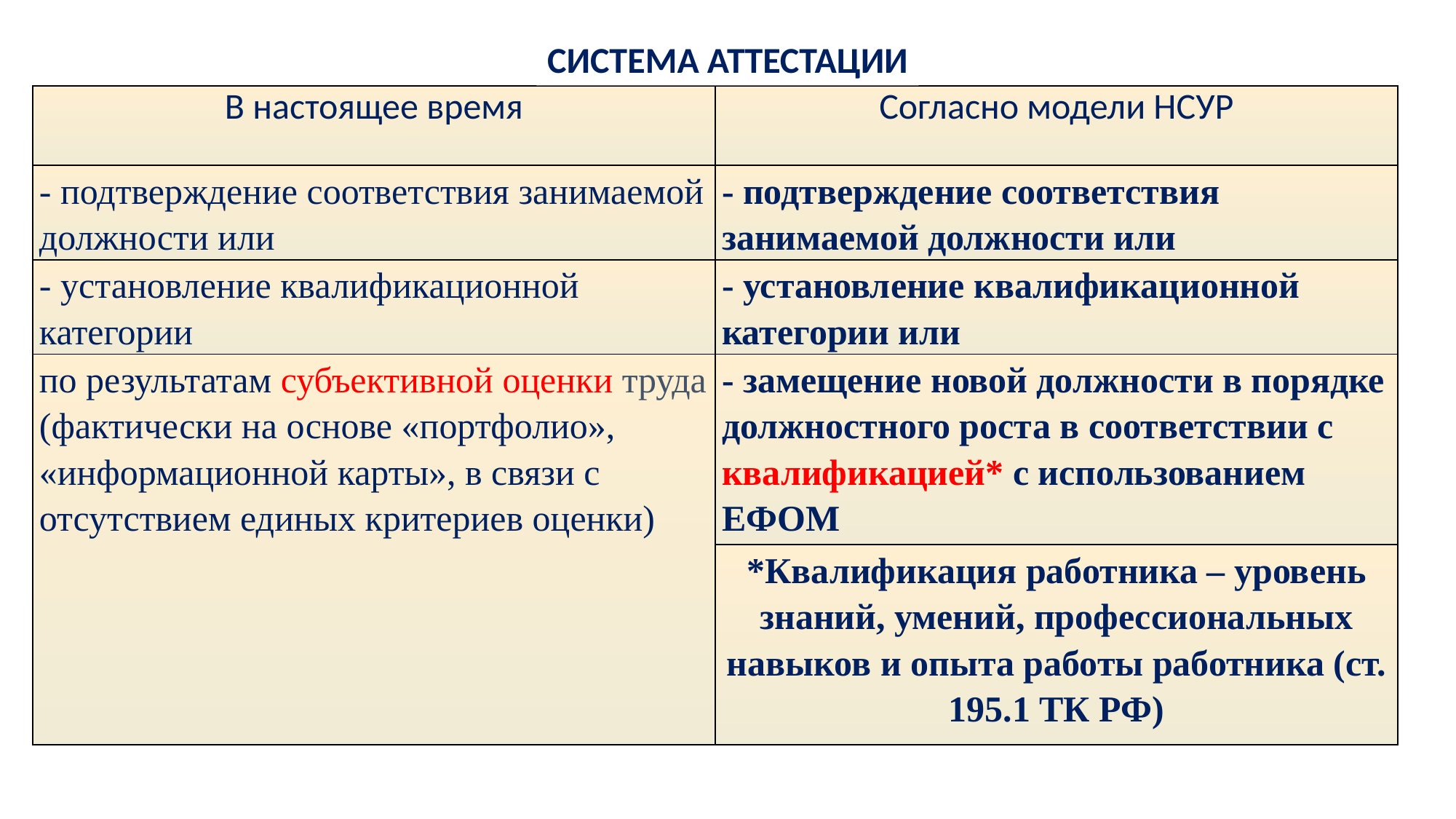

СИСТЕМА АТТЕСТАЦИИ
| В настоящее время | Согласно модели НСУР |
| --- | --- |
| - подтверждение соответствия занимаемой должности или | - подтверждение соответствия занимаемой должности или |
| - установление квалификационной категории | - установление квалификационной категории или |
| по результатам субъективной оценки труда (фактически на основе «портфолио», «информационной карты», в связи с отсутствием единых критериев оценки) | - замещение новой должности в порядке должностного роста в соответствии с квалификацией\* с использованием ЕФОМ |
|  | \*Квалификация работника – уровень знаний, умений, профессиональных навыков и опыта работы работника (ст. 195.1 ТК РФ) |